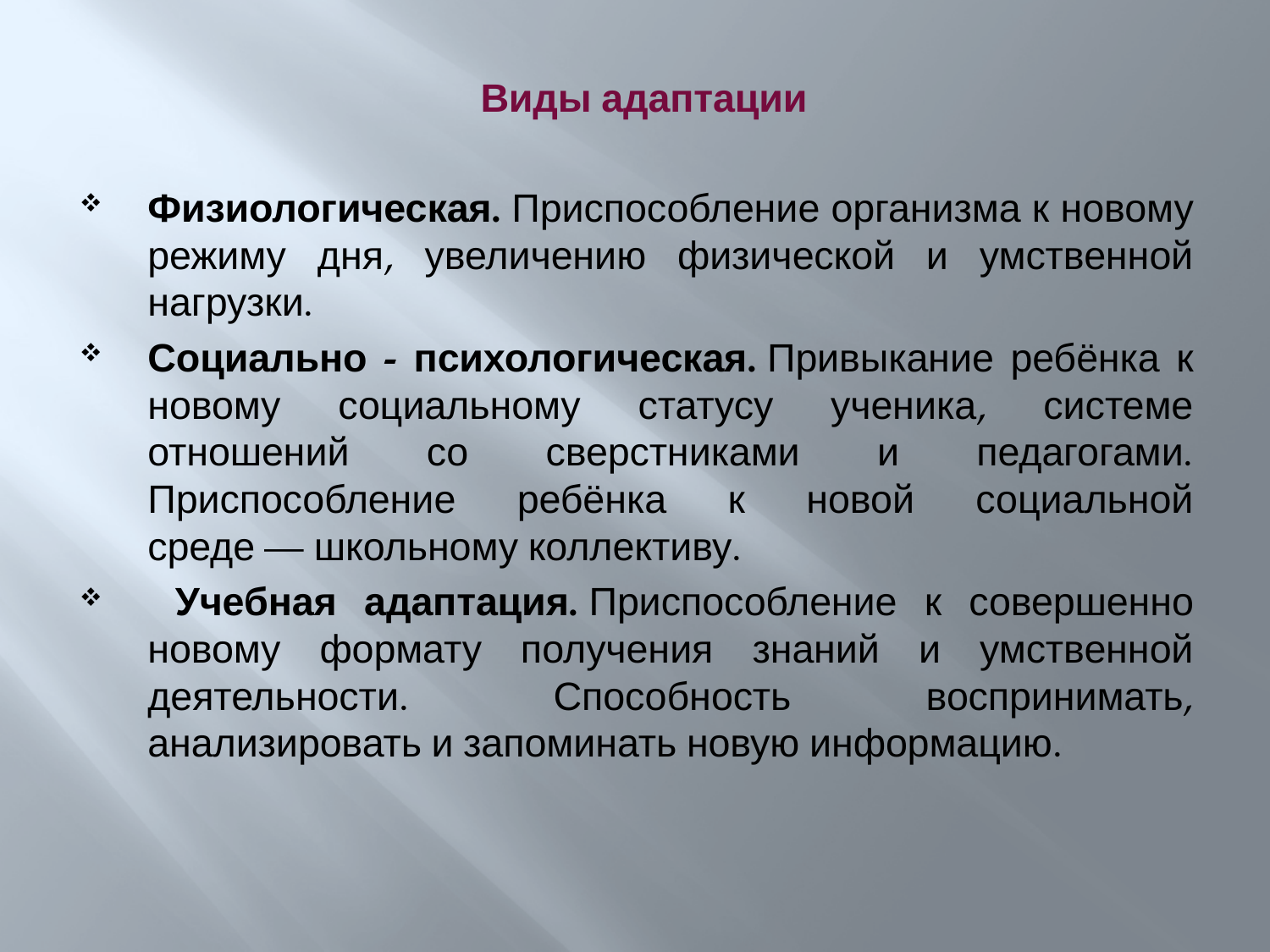

Виды адаптации

Физиологическая. Приспособление организма к новому режиму дня, увеличению физической и умственной нагрузки.
Социально - психологическая. Привыкание ребёнка к новому социальному статусу ученика, системе отношений со сверстниками и педагогами. Приспособление ребёнка к новой социальной среде — школьному коллективу.
 Учебная адаптация. Приспособление к совершенно новому формату получения знаний и умственной деятельности.  Способность воспринимать, анализировать и запоминать новую информацию.